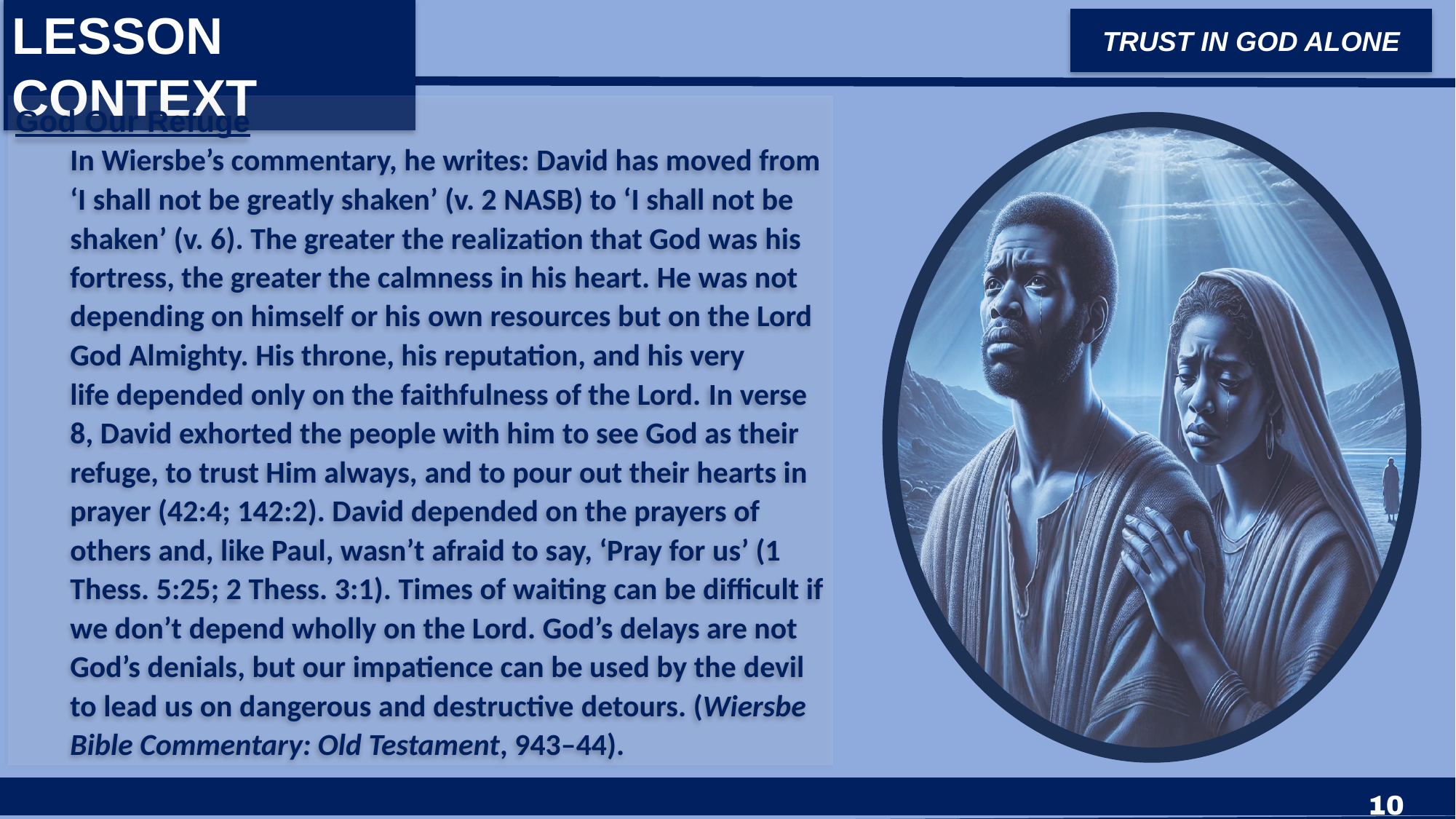

LESSON CONTEXT
Trust in God Alone
God Our Refuge
In Wiersbe’s commentary, he writes: David has moved from ‘I shall not be greatly shaken’ (v. 2 NASB) to ‘I shall not be shaken’ (v. 6). The greater the realization that God was his fortress, the greater the calmness in his heart. He was not depending on himself or his own resources but on the Lord God Almighty. His throne, his reputation, and his very life depended only on the faithfulness of the Lord. In verse 8, David exhorted the people with him to see God as their refuge, to trust Him always, and to pour out their hearts in prayer (42:4; 142:2). David depended on the prayers of others and, like Paul, wasn’t afraid to say, ‘Pray for us’ (1 Thess. 5:25; 2 Thess. 3:1). Times of waiting can be difficult if we don’t depend wholly on the Lord. God’s delays are not God’s denials, but our impatience can be used by the devil to lead us on dangerous and destructive detours. (Wiersbe Bible Commentary: Old Testament, 943–44).

10